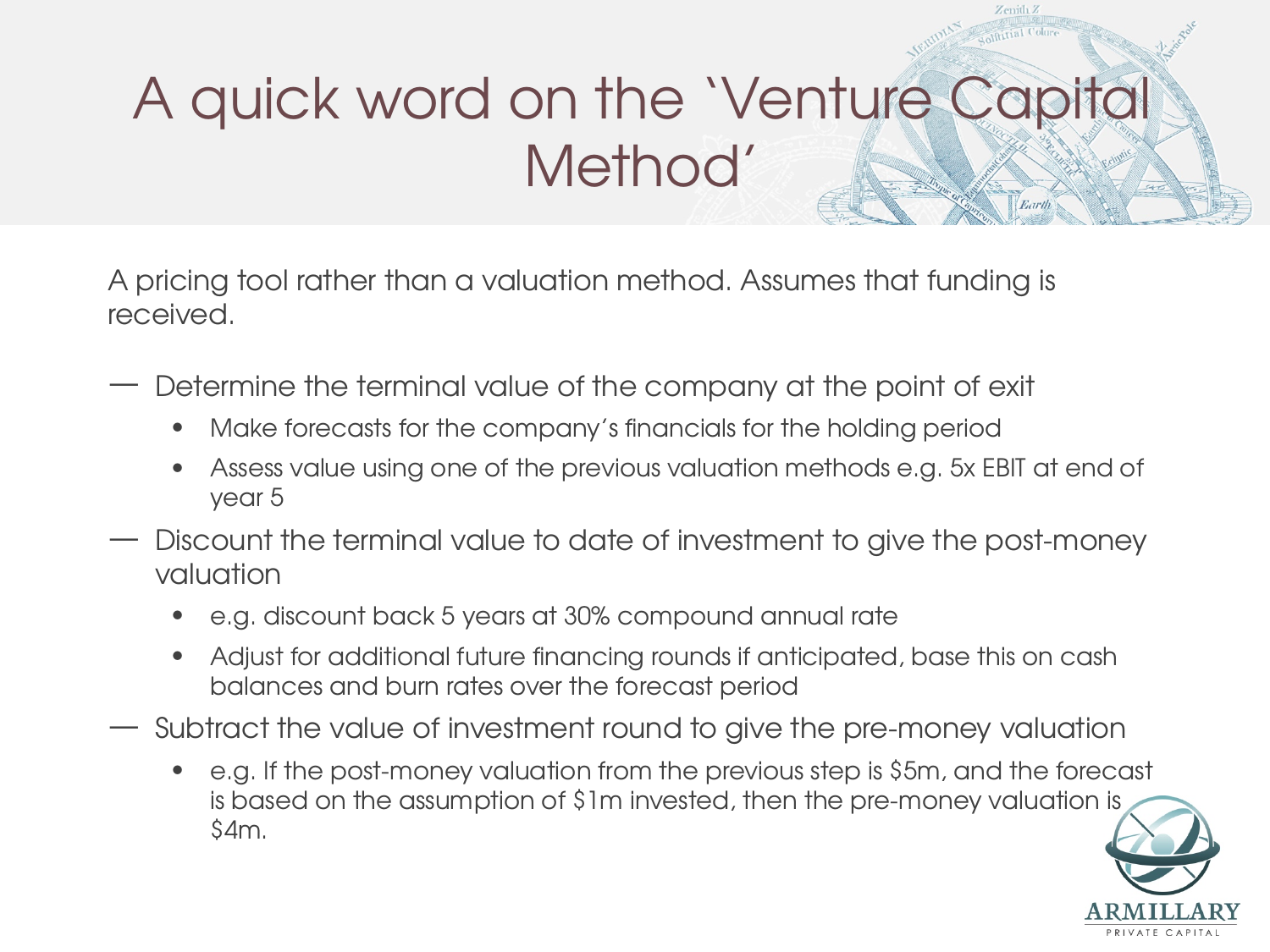

# A quick word on the ‘Venture Capital Method’
A pricing tool rather than a valuation method. Assumes that funding is received.

Determine the terminal value of the company at the point of exit
Make forecasts for the company’s financials for the holding period
Assess value using one of the previous valuation methods e.g. 5x EBIT at end of year 5
Discount the terminal value to date of investment to give the post-money valuation
e.g. discount back 5 years at 30% compound annual rate
Adjust for additional future financing rounds if anticipated, base this on cash balances and burn rates over the forecast period
Subtract the value of investment round to give the pre-money valuation
e.g. If the post-money valuation from the previous step is $5m, and the forecast is based on the assumption of $1m invested, then the pre-money valuation is $4m.